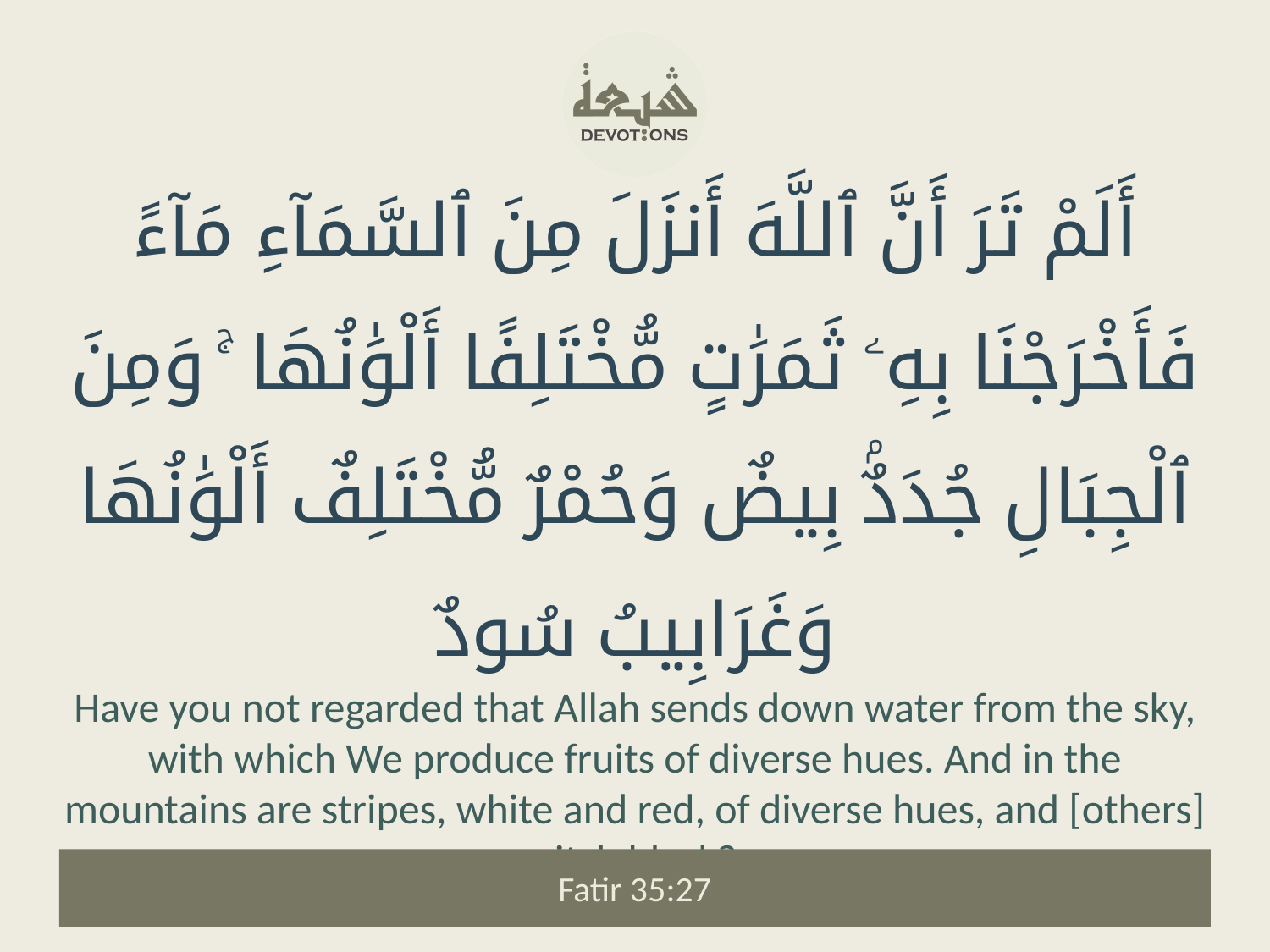

أَلَمْ تَرَ أَنَّ ٱللَّهَ أَنزَلَ مِنَ ٱلسَّمَآءِ مَآءً فَأَخْرَجْنَا بِهِۦ ثَمَرَٰتٍ مُّخْتَلِفًا أَلْوَٰنُهَا ۚ وَمِنَ ٱلْجِبَالِ جُدَدٌۢ بِيضٌ وَحُمْرٌ مُّخْتَلِفٌ أَلْوَٰنُهَا وَغَرَابِيبُ سُودٌ
Have you not regarded that Allah sends down water from the sky, with which We produce fruits of diverse hues. And in the mountains are stripes, white and red, of diverse hues, and [others] pitch black?
Fatir 35:27